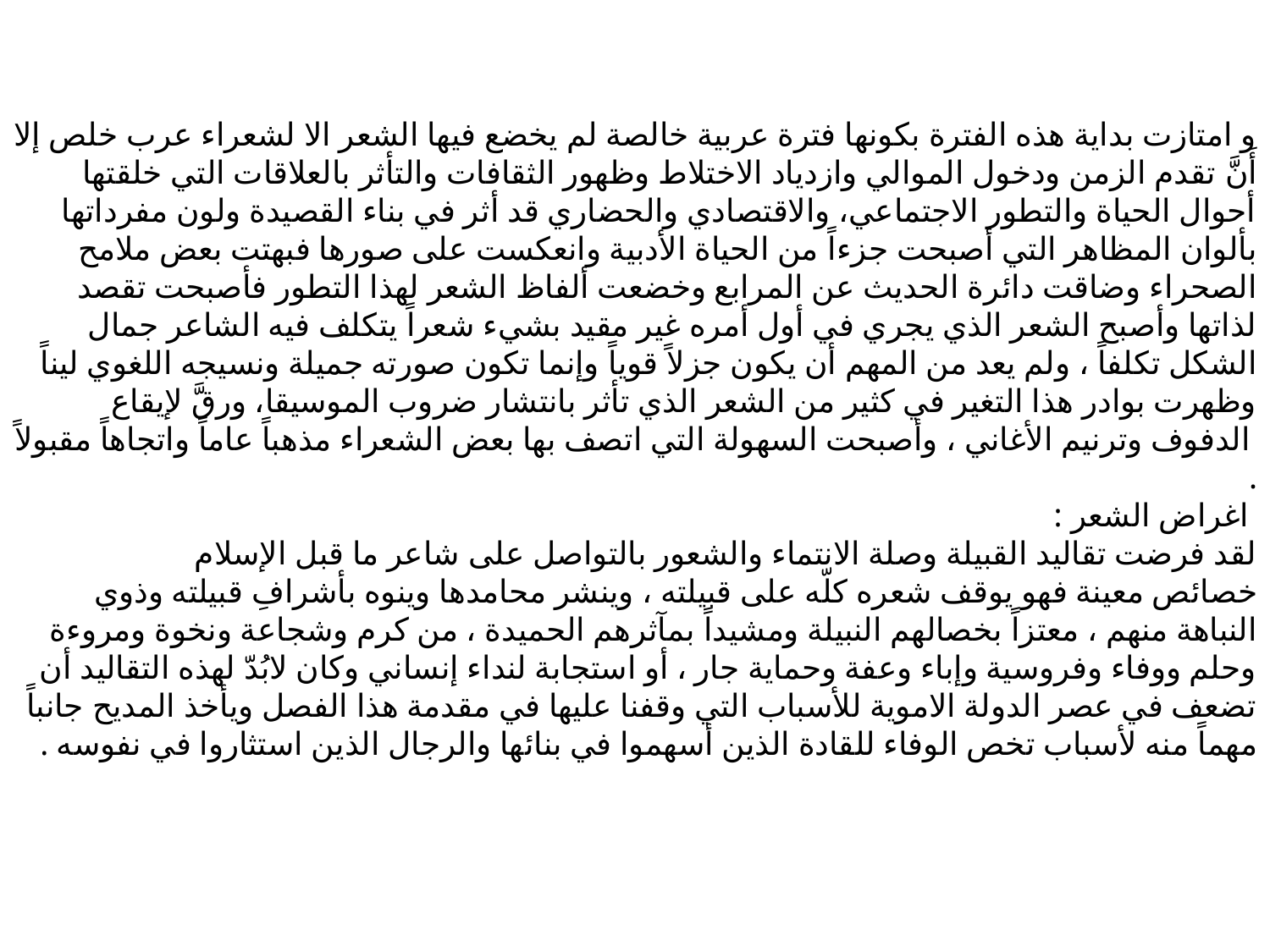

و امتازت بداية هذه الفترة بكونها فترة عربية خالصة لم يخضع فيها الشعر الا لشعراء عرب خلص إلا أَنَّ تقدم الزمن ودخول الموالي وازدياد الاختلاط وظهور الثقافات والتأثر بالعلاقات التي خلقتها أحوال الحياة والتطور الاجتماعي، والاقتصادي والحضاري قد أثر في بناء القصيدة ولون مفرداتها بألوان المظاهر التي أصبحت جزءاً من الحياة الأدبية وانعكست على صورها فبهتت بعض ملامح الصحراء وضاقت دائرة الحديث عن المرابع وخضعت ألفاظ الشعر لهذا التطور فأصبحت تقصد لذاتها وأصبح الشعر الذي يجري في أول أمره غير مقيد بشيء شعراً يتكلف فيه الشاعر جمال الشكل تكلفاً ، ولم يعد من المهم أن يكون جزلاً قوياً وإنما تكون صورته جميلة ونسيجه اللغوي ليناً وظهرت بوادر هذا التغير في كثير من الشعر الذي تأثر بانتشار ضروب الموسيقا، ورقَّ لإيقاع الدفوف وترنيم الأغاني ، وأصبحت السهولة التي اتصف بها بعض الشعراء مذهباً عاماً واتجاهاً مقبولاً .
 اغراض الشعر :
لقد فرضت تقاليد القبيلة وصلة الانتماء والشعور بالتواصل على شاعر ما قبل الإسلام
خصائص معينة فهو يوقف شعره كلّه على قبيلته ، وينشر محامدها وينوه بأشرافِ قبيلته وذوي النباهة منهم ، معتزاً بخصالهم النبيلة ومشيداً بمآثرهم الحميدة ، من كرم وشجاعة ونخوة ومروءة وحلم ووفاء وفروسية وإباء وعفة وحماية جار ، أو استجابة لنداء إنساني وكان لابُدّ لهذه التقاليد أن تضعف في عصر الدولة الاموية للأسباب التي وقفنا عليها في مقدمة هذا الفصل ويأخذ المديح جانباً مهماً منه لأسباب تخص الوفاء للقادة الذين أسهموا في بنائها والرجال الذين استثاروا في نفوسه .